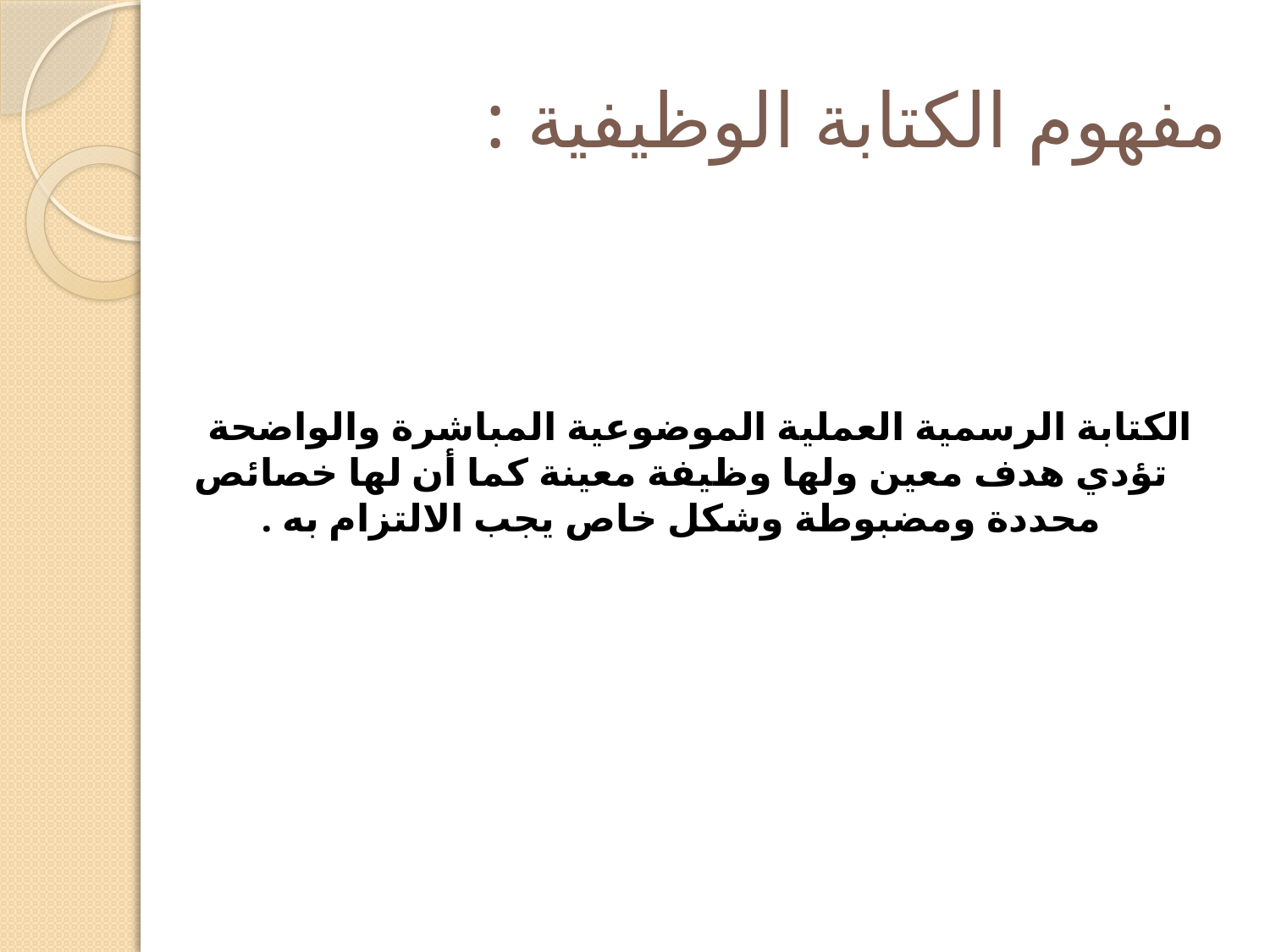

# مفهوم الكتابة الوظيفية :
الكتابة الرسمية العملية الموضوعية المباشرة والواضحة  تؤدي هدف معين ولها وظيفة معينة كما أن لها خصائص محددة ومضبوطة وشكل خاص يجب الالتزام به .